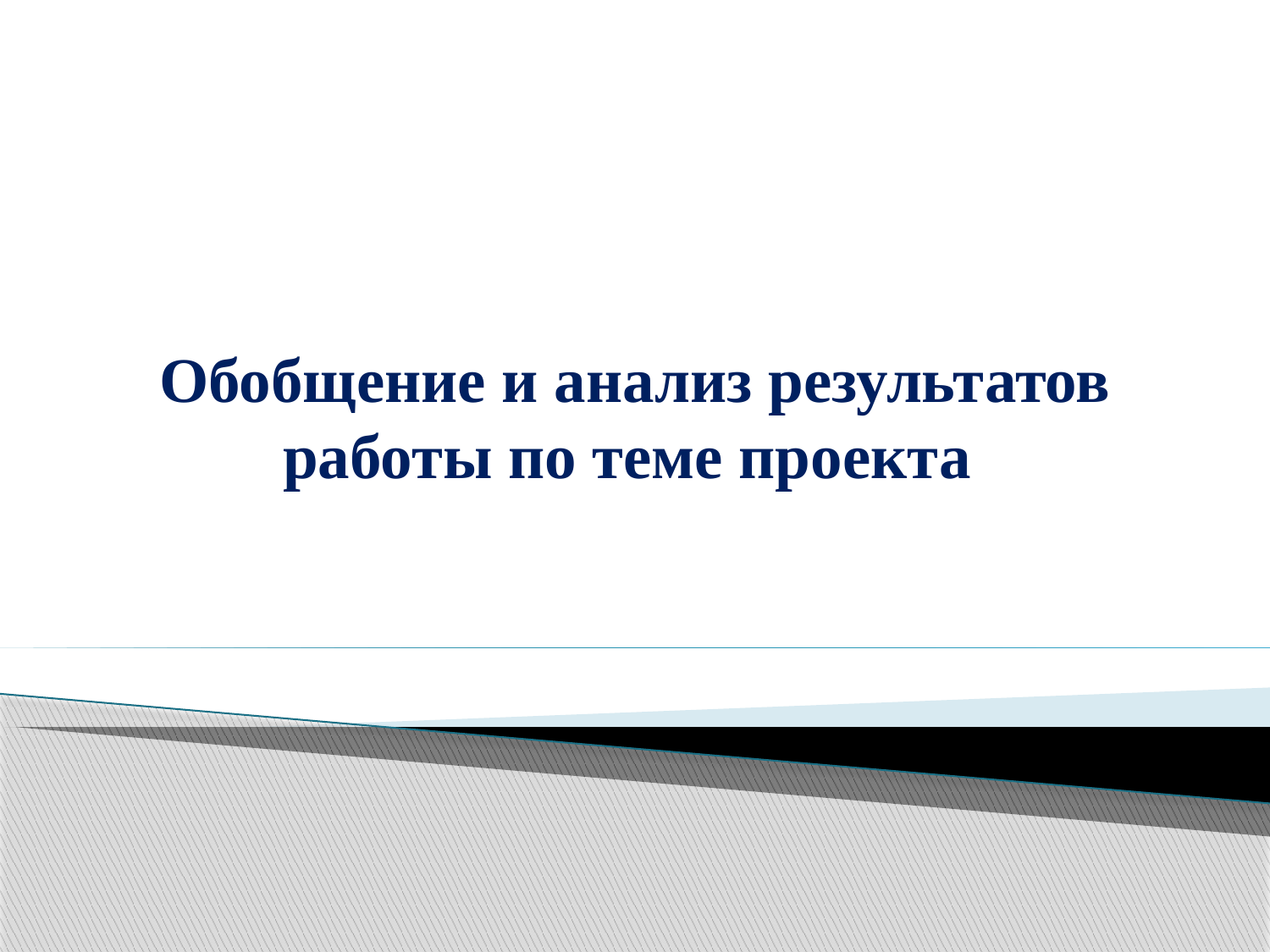

# Обобщение и анализ результатов работы по теме проекта